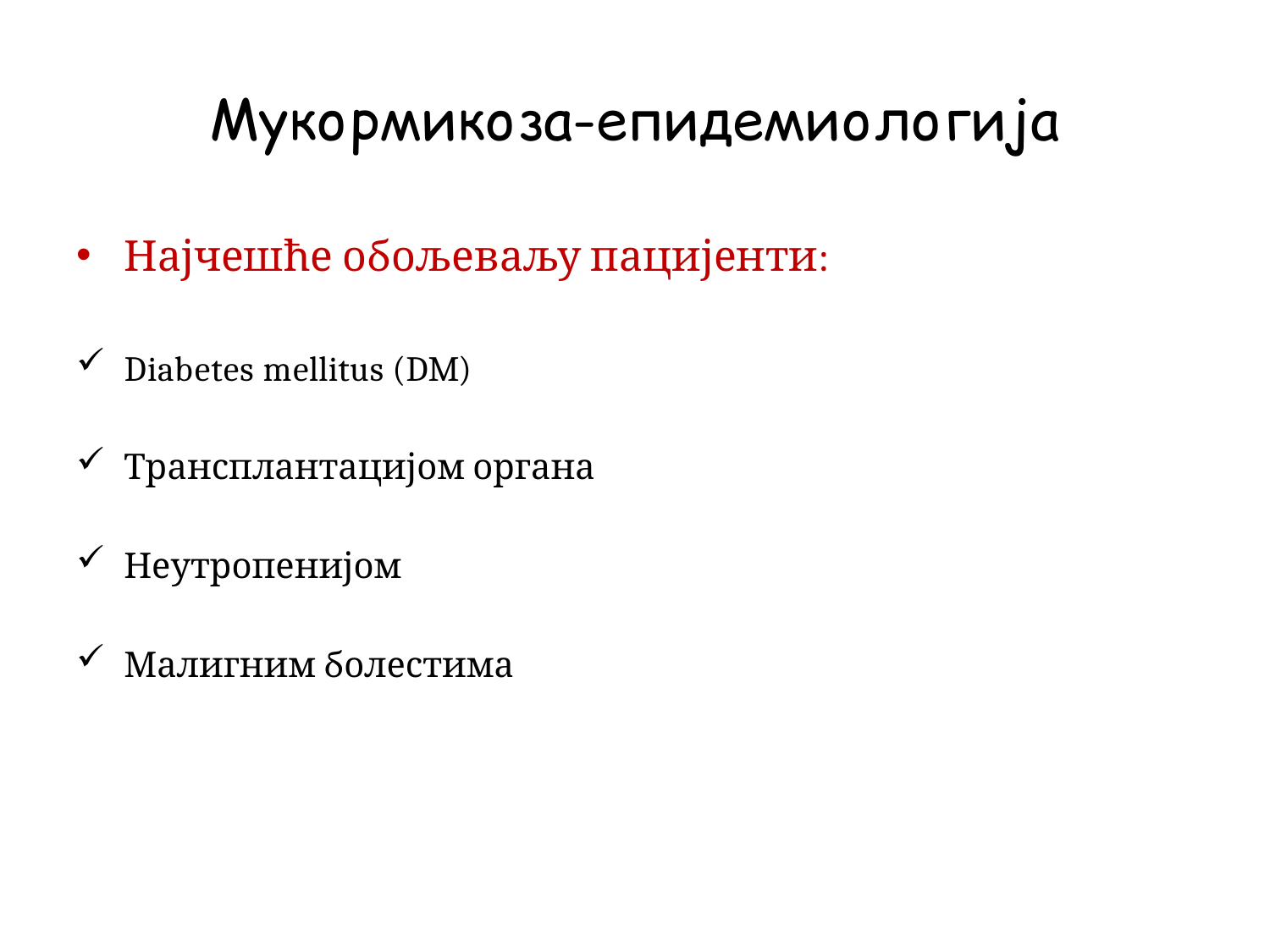

# Мукормикоза-епидемиологија
Најчешће обољеваљу пацијенти:

Diabetes mellitus (DM)

Трансплантацијом органа

Неутропенијом

Малигним болестима